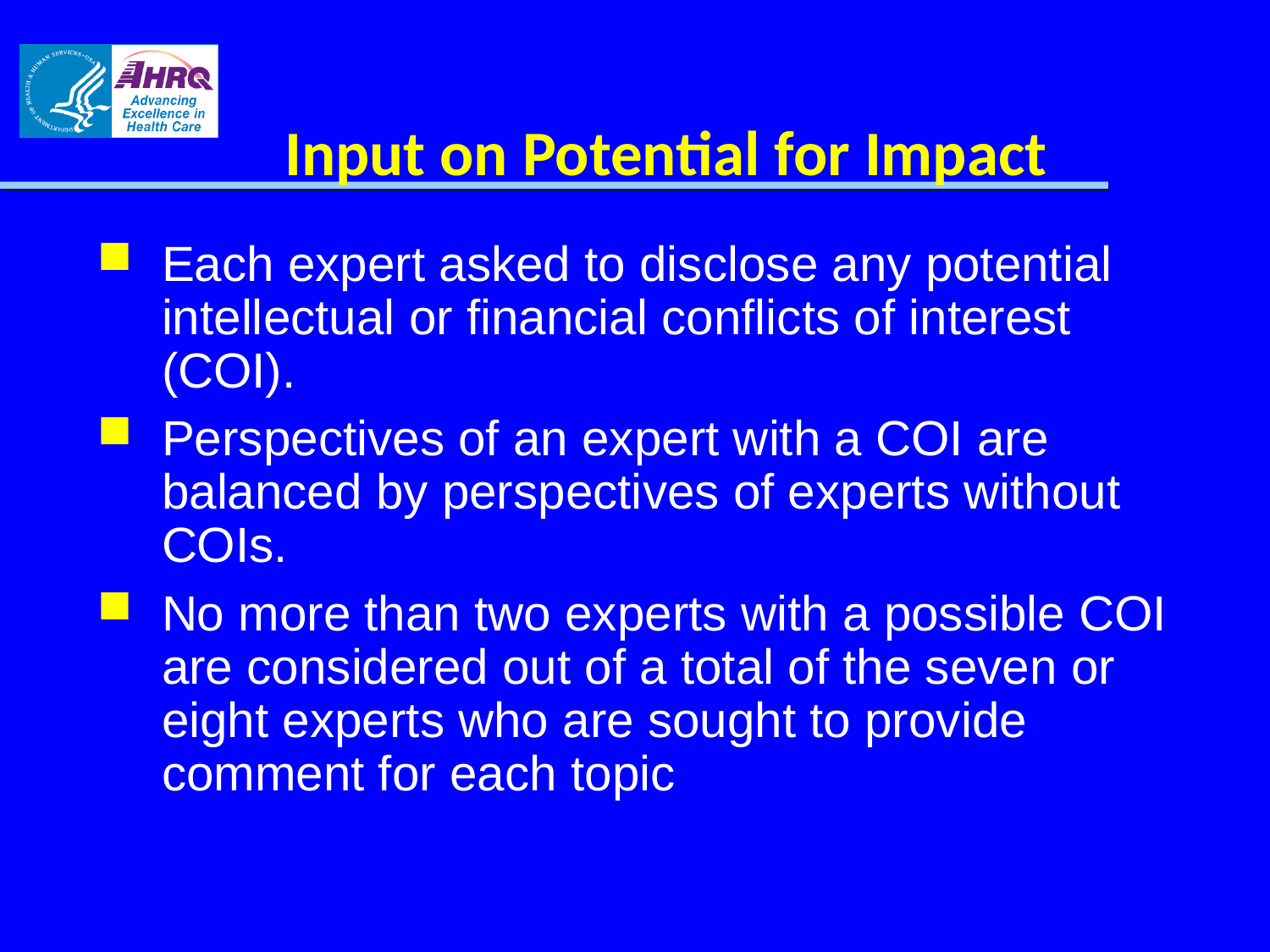

# Input on Potential for Impact
Each expert asked to disclose any potential intellectual or financial conflicts of interest (COI).
Perspectives of an expert with a COI are balanced by perspectives of experts without COIs.
No more than two experts with a possible COI are considered out of a total of the seven or eight experts who are sought to provide comment for each topic